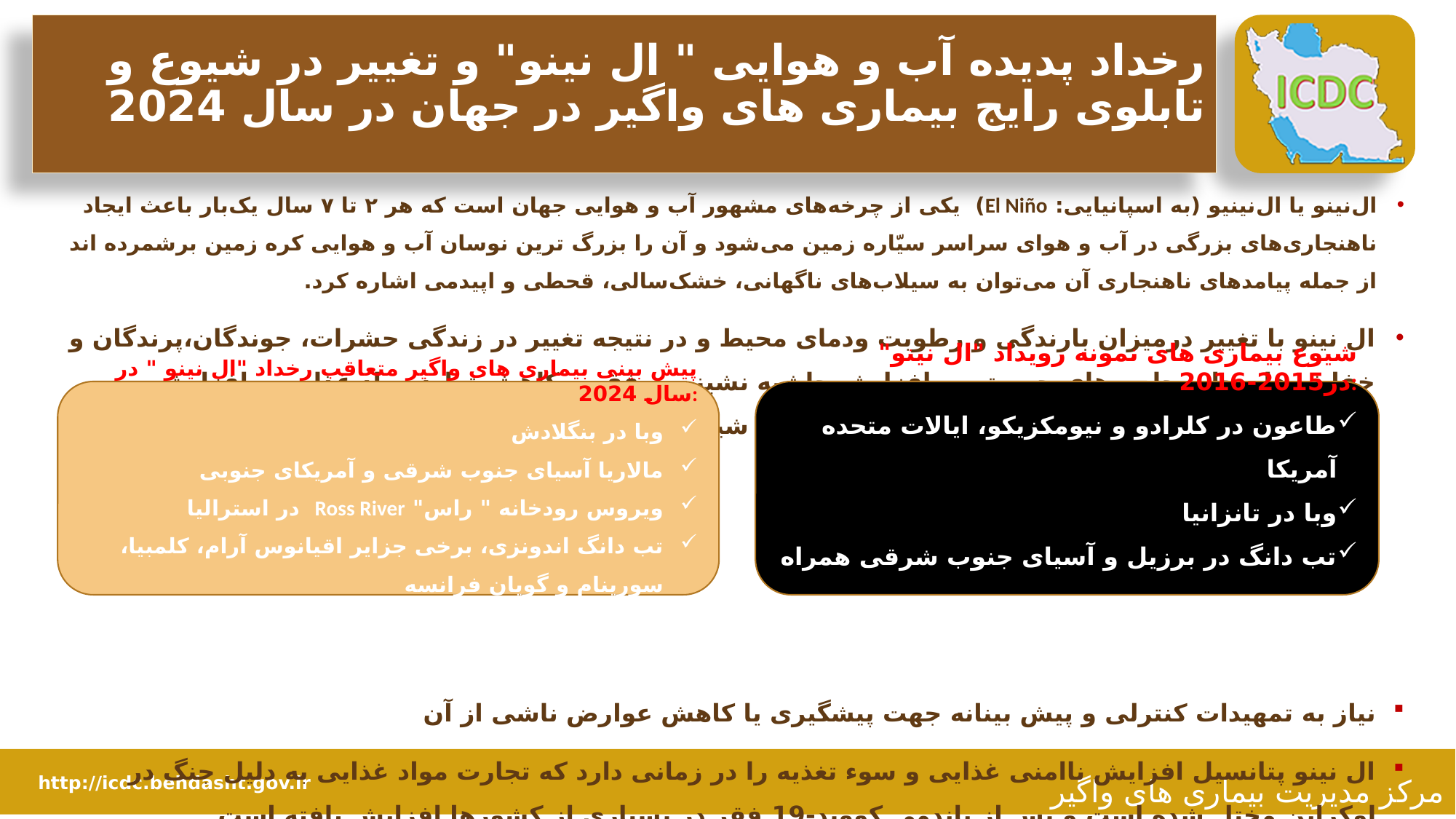

# رخداد پدیده آب و هوایی " ال نینو" و تغییر در شیوع و تابلوی رایج بیماری های واگیر در جهان در سال 2024
ال‌نینو یا ال‌نینیو (به اسپانیایی: El Niño)  یکی از چرخه‌های مشهور آب و هوایی جهان است که هر ۲ تا ۷ سال یک‌بار باعث ایجاد ناهنجاری‌های بزرگی در آب و هوای سراسر سیّاره زمین می‌شود و آن را بزرگ ترین نوسان آب و هوایی کره زمین برشمرده اند از جمله پیامدهای ناهنجاری‌ آن می‌توان به سیلاب‌های ناگهانی، خشک‌سالی، قحطی و اپیدمی اشاره کرد.
ال نینو با تغییر درمیزان بارندگی و رطوبت ودمای محیط و در نتیجه تغییر در زندگی حشرات، جوندگان،پرندگان و خفاش ها ، جابه جایی های جمعیتی و افزایش حاشیه نشینی و فقر و کاهش تولید مواد غذایی و افزایش سوءتغذیه که همگی می توانند نقش بسزایی در تغییر شیوع بیماری های واگیر داشته باشند می شود.

نیاز به تمهیدات کنترلی و پیش بینانه جهت پیشگیری یا کاهش عوارض ناشی از آن
ال نینو پتانسیل افزایش ناامنی غذایی و سوء تغذیه را در زمانی دارد که تجارت مواد غذایی به دلیل جنگ در اوکراین مختل شده است و پس از پاندمی کووید-19 فقر در بسیاری از کشورها افزایش یافته است.

پیش بینی بیماری های واگیر متعاقب رخداد "ال نینو " در سال 2024:
وبا در بنگلادش
مالاریا آسیای جنوب شرقی و آمریکای جنوبی
ویروس رودخانه " راس" Ross River  در استرالیا
تب دانگ اندونزی، برخی جزایر اقیانوس آرام، کلمبیا، سورینام و گویان فرانسه

شیوع بیماری های نمونه رویداد "ال نینو" در2015-2016:
طاعون در کلرادو و نیومکزیکو، ایالات متحده آمریکا
وبا در تانزانیا
تب دانگ در برزیل و آسیای جنوب شرقی همراه بود